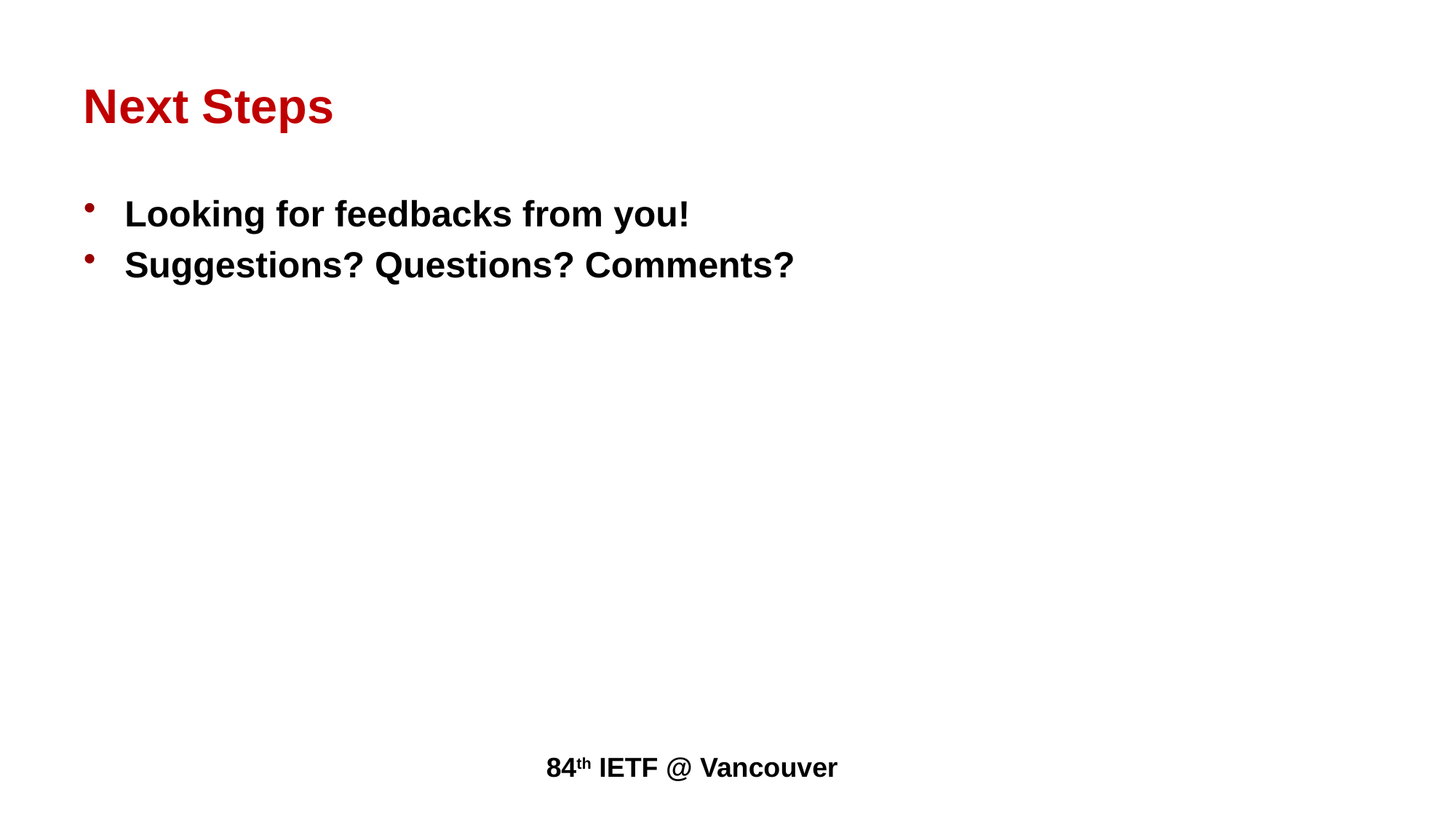

# Next Steps

Looking for feedbacks from you!
Suggestions? Questions? Comments?

84th IETF @ Vancouver